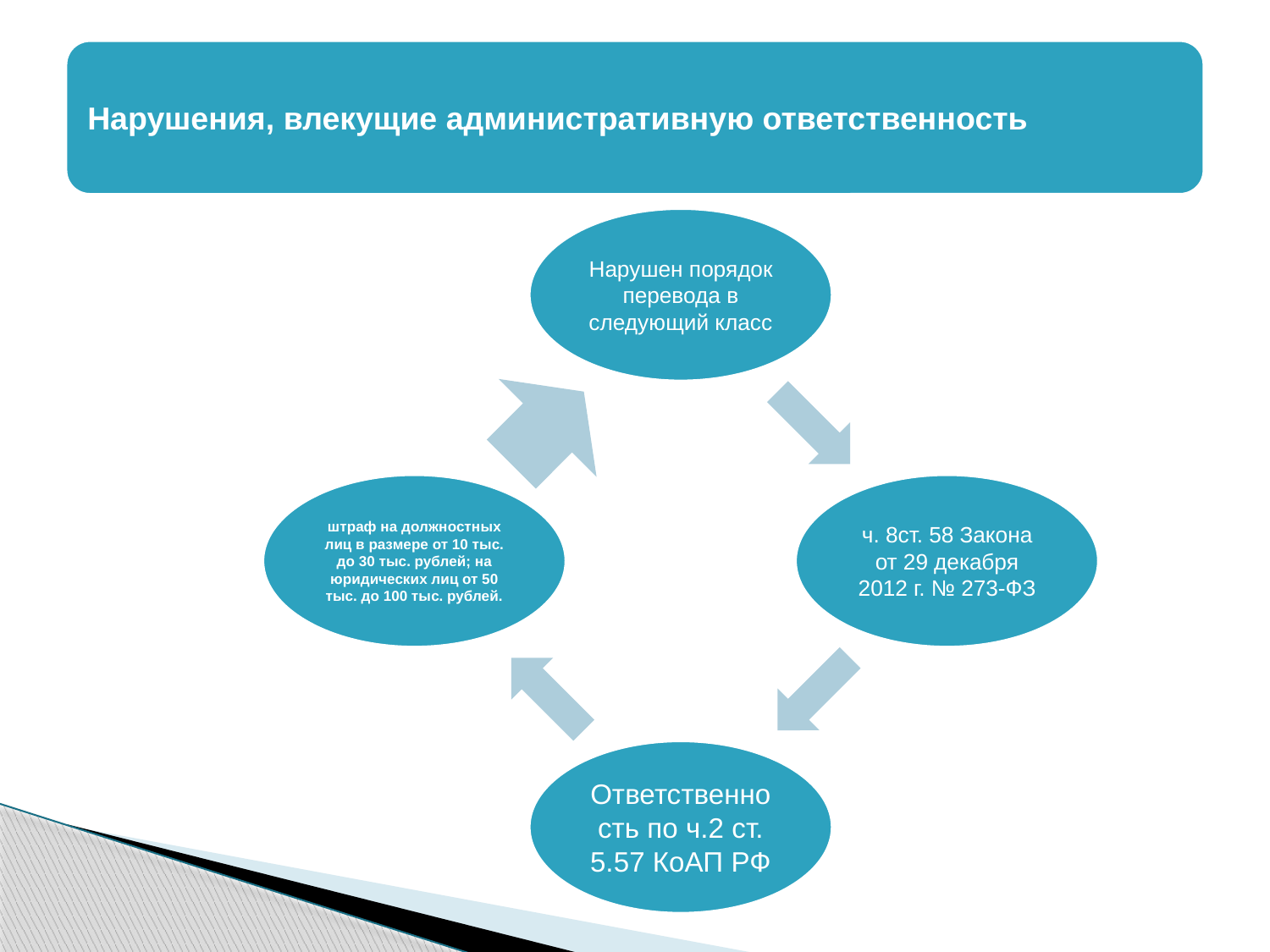

Нарушения, влекущие административную ответственность
Нарушен порядок перевода в следующий класс
ч. 8ст. 58 Закона от 29 декабря 2012 г. № 273-ФЗ
Ответственность по ч.2 ст. 5.57 КоАП РФ
штраф на должностных лиц в размере от 10 тыс. до 30 тыс. рублей; на юридических лиц от 50 тыс. до 100 тыс. рублей.